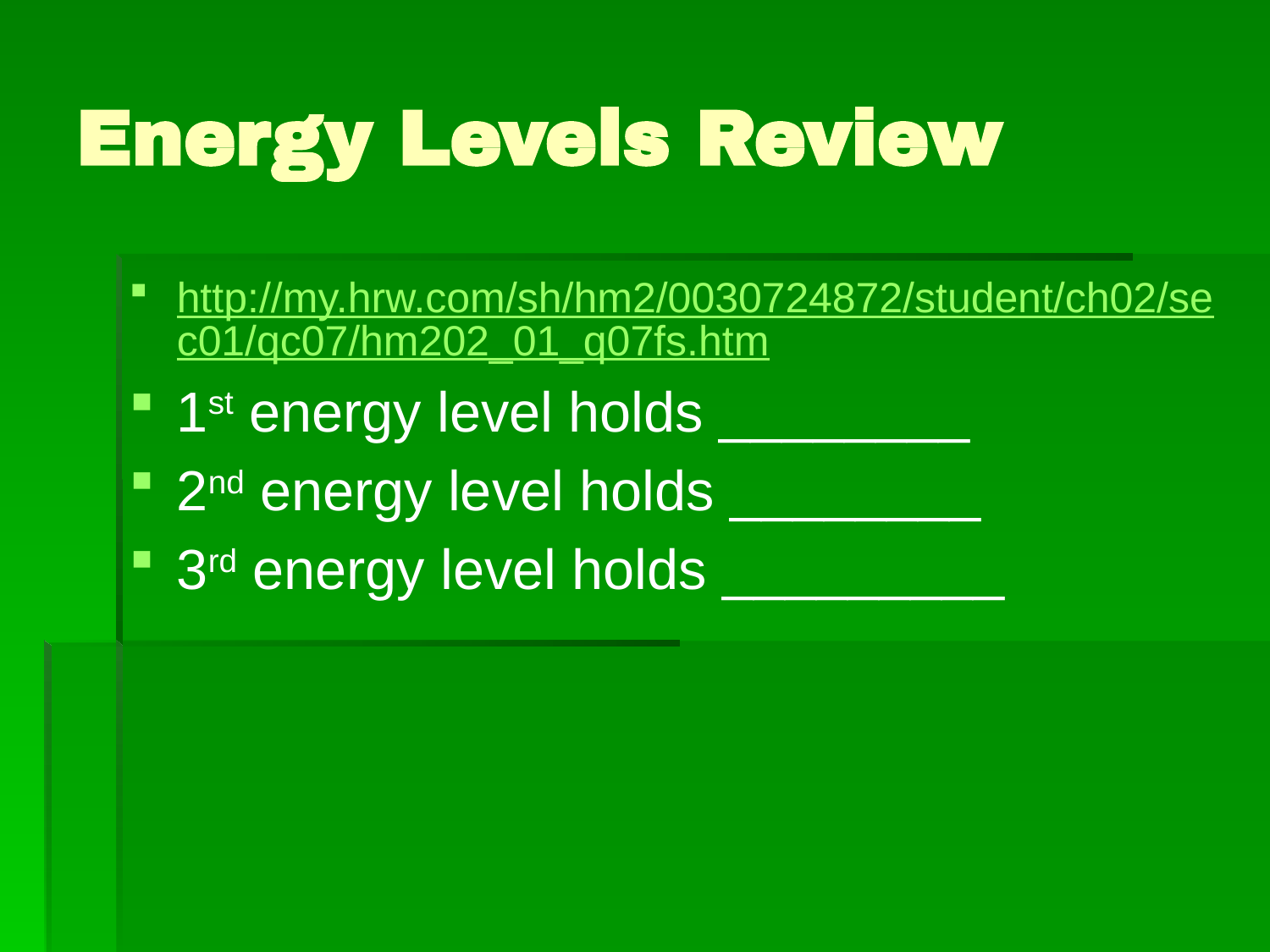

# Energy Levels Review
http://my.hrw.com/sh/hm2/0030724872/student/ch02/sec01/qc07/hm202_01_q07fs.htm
1st energy level holds ________
2nd energy level holds ________
3rd energy level holds _________